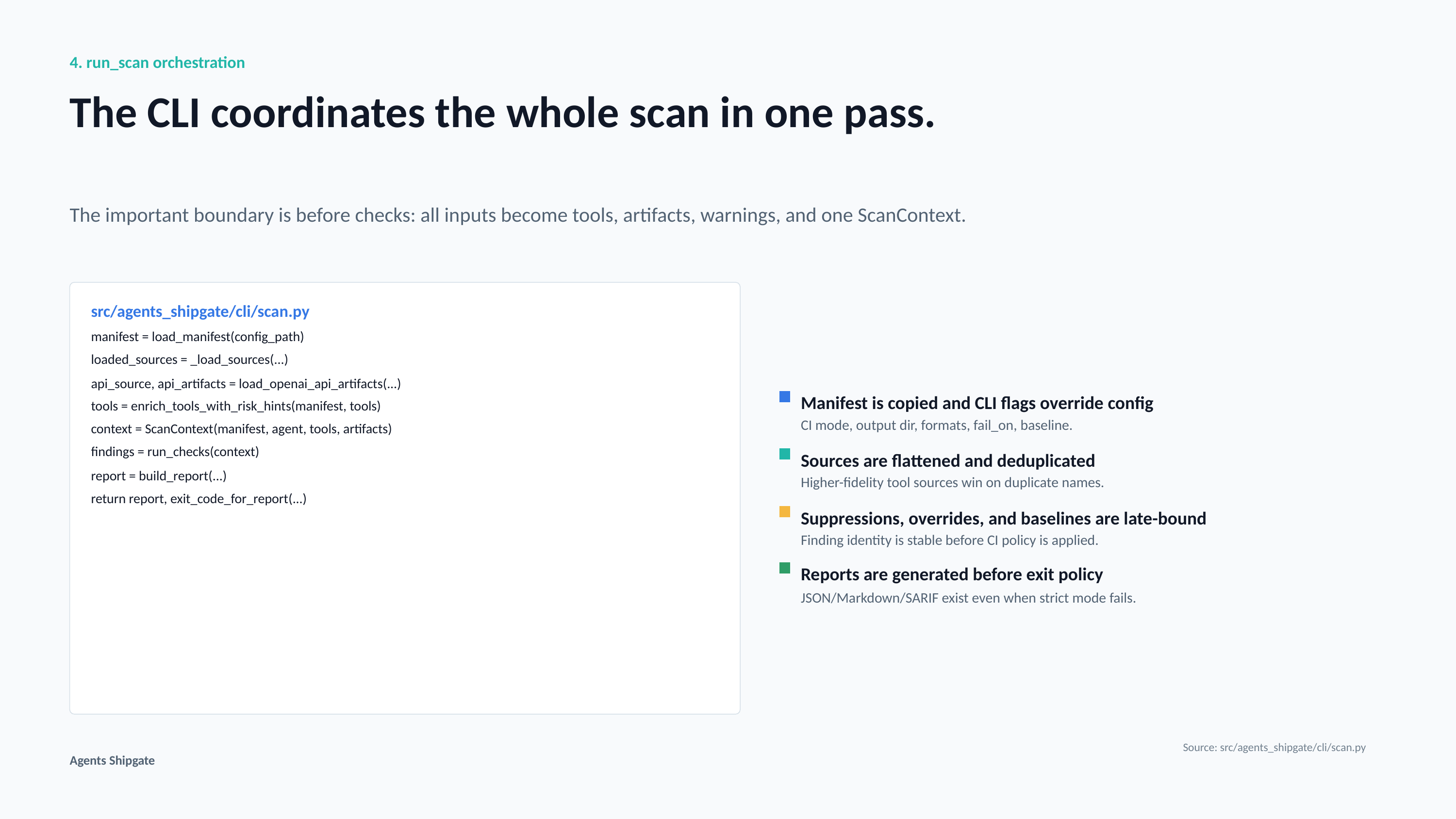

4. run_scan orchestration
The CLI coordinates the whole scan in one pass.
The important boundary is before checks: all inputs become tools, artifacts, warnings, and one ScanContext.

src/agents_shipgate/cli/scan.py
manifest = load_manifest(config_path)
loaded_sources = _load_sources(...)
api_source, api_artifacts = load_openai_api_artifacts(...)

Manifest is copied and CLI flags override config
tools = enrich_tools_with_risk_hints(manifest, tools)
CI mode, output dir, formats, fail_on, baseline.
context = ScanContext(manifest, agent, tools, artifacts)
findings = run_checks(context)

Sources are flattened and deduplicated
report = build_report(...)
Higher-fidelity tool sources win on duplicate names.
return report, exit_code_for_report(...)

Suppressions, overrides, and baselines are late-bound
Finding identity is stable before CI policy is applied.

Reports are generated before exit policy
JSON/Markdown/SARIF exist even when strict mode fails.
Source: src/agents_shipgate/cli/scan.py
Agents Shipgate